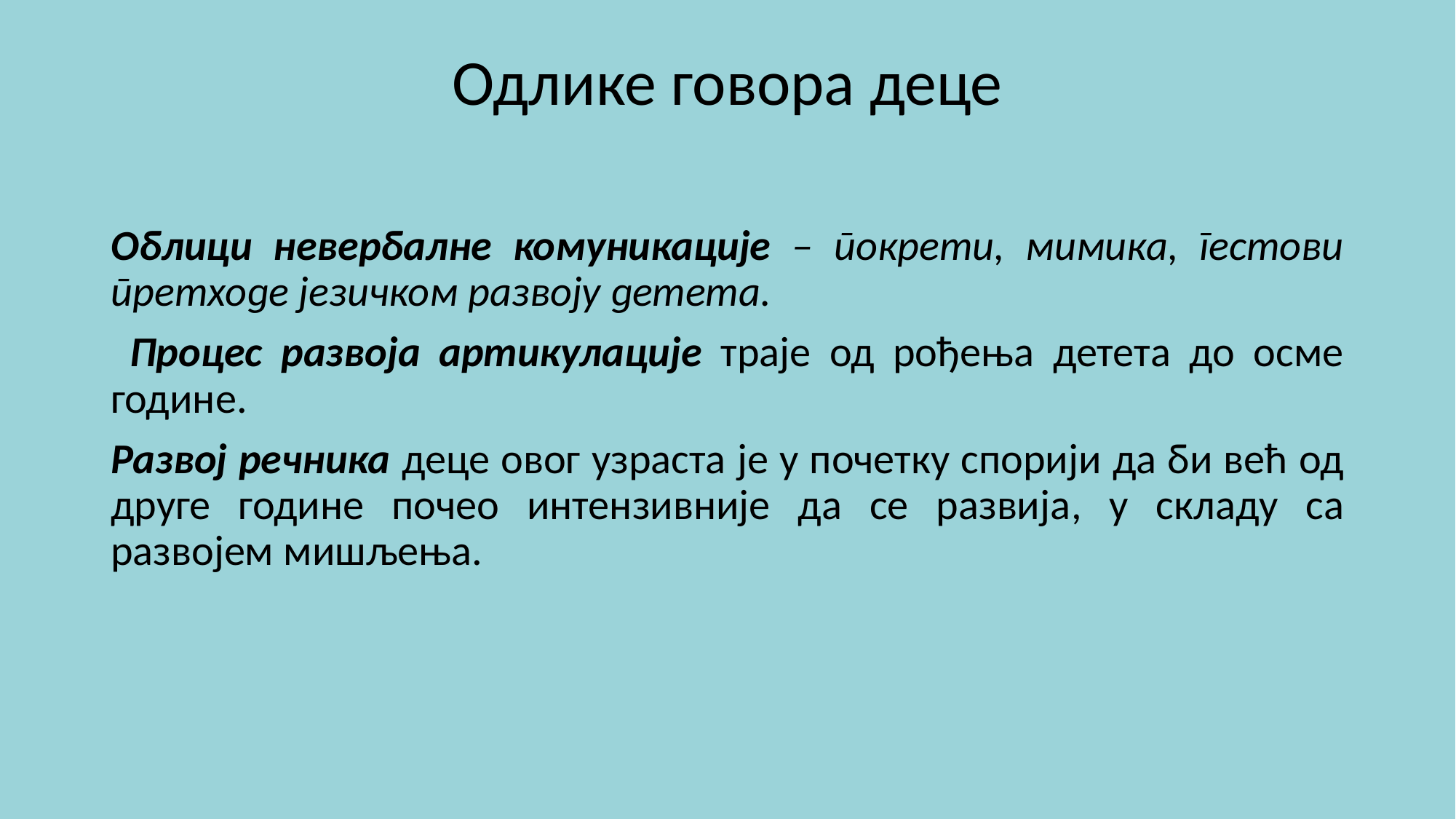

# Одлике говора деце
Облици невербалне комуникације – покрети, мимика, гестови претходе језичком развоју детета.
 Процес развоја артикулације траје од рођења детета до осме године.
Развој речника деце овог узраста је у почетку спорији да би већ од друге године почео интензивније да се развија, у складу са развојем мишљења.